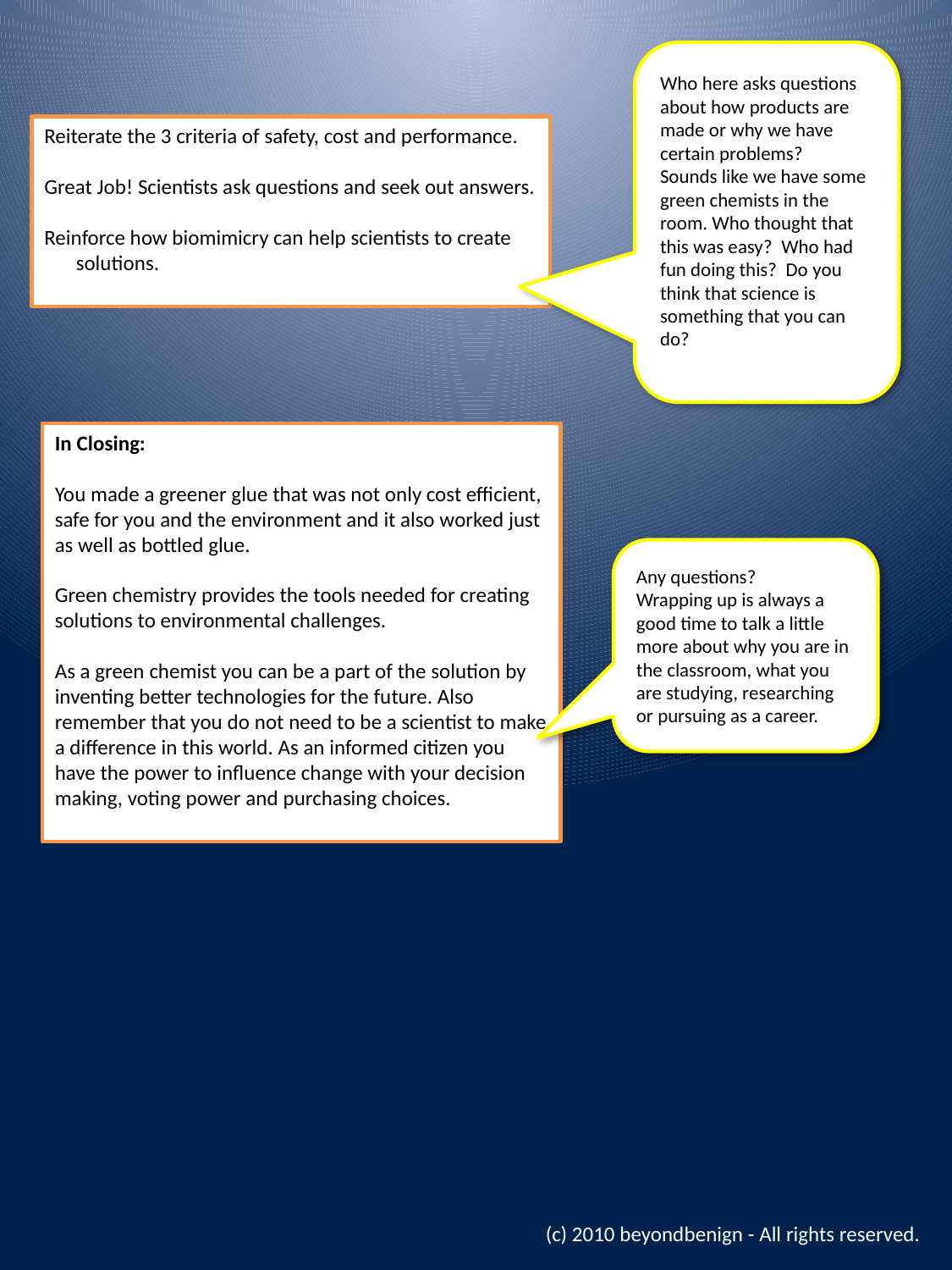

Who here asks questions about how products are made or why we have certain problems?
Sounds like we have some green chemists in the room. Who thought that this was easy?  Who had fun doing this?  Do you think that science is something that you can do?

Reiterate the 3 criteria of safety, cost and performance.

Great Job! Scientists ask questions and seek out answers.

Reinforce how biomimicry can help scientists to create solutions.

In Closing:

You made a greener glue that was not only cost efficient, safe for you and the environment and it also worked just as well as bottled glue.

Green chemistry provides the tools needed for creating solutions to environmental challenges.

As a green chemist you can be a part of the solution by inventing better technologies for the future. Also remember that you do not need to be a scientist to make a difference in this world. As an informed citizen you have the power to influence change with your decision making, voting power and purchasing choices.

Any questions?
Wrapping up is always a good time to talk a little more about why you are in the classroom, what you are studying, researching or pursuing as a career.
(c) 2010 beyondbenign - All rights reserved.